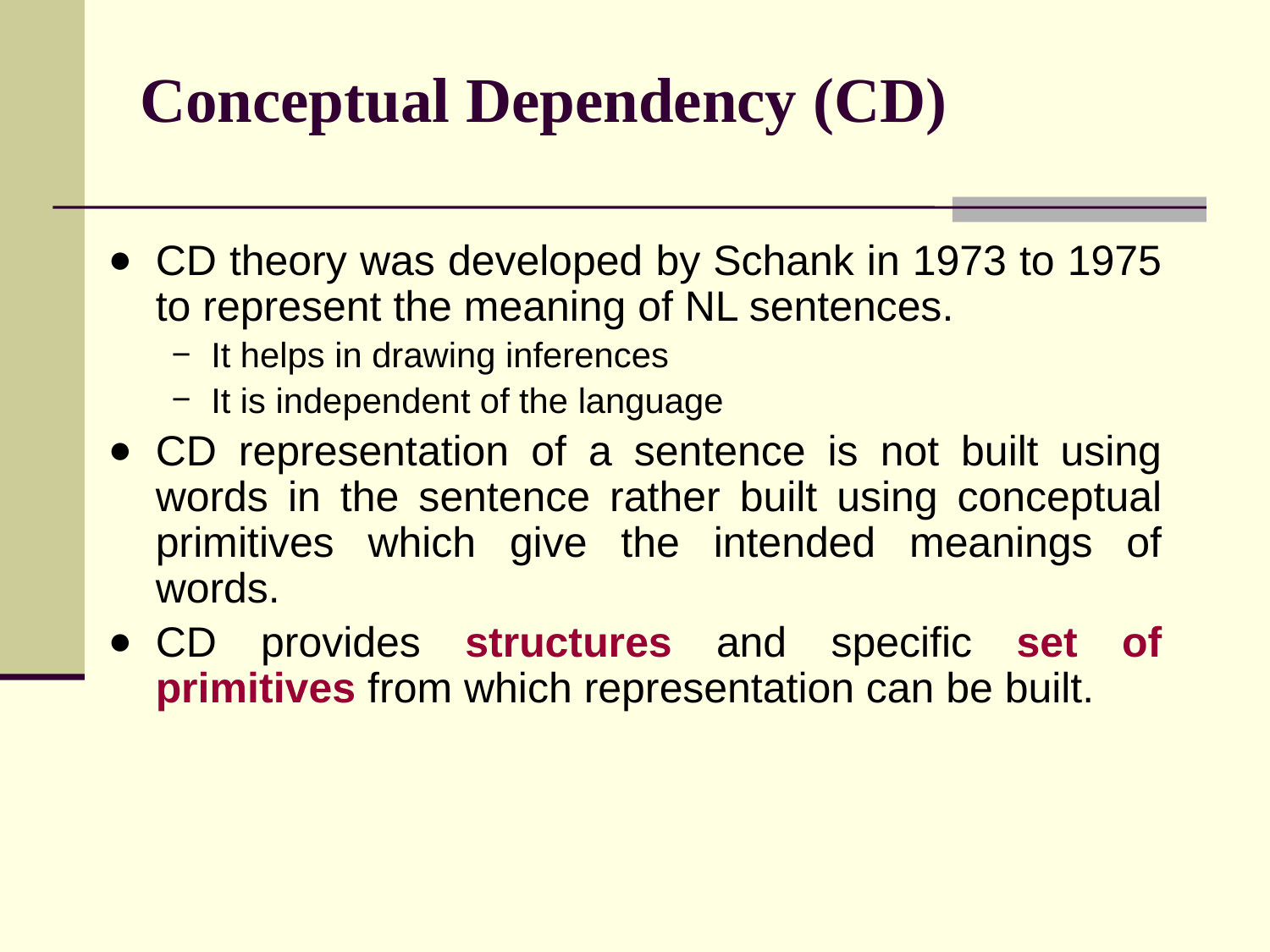

# Conceptual Dependency (CD)
CD theory was developed by Schank in 1973 to 1975 to represent the meaning of NL sentences.
It helps in drawing inferences
It is independent of the language
CD representation of a sentence is not built using words in the sentence rather built using conceptual primitives which give the intended meanings of words.
CD provides structures and specific set of primitives from which representation can be built.